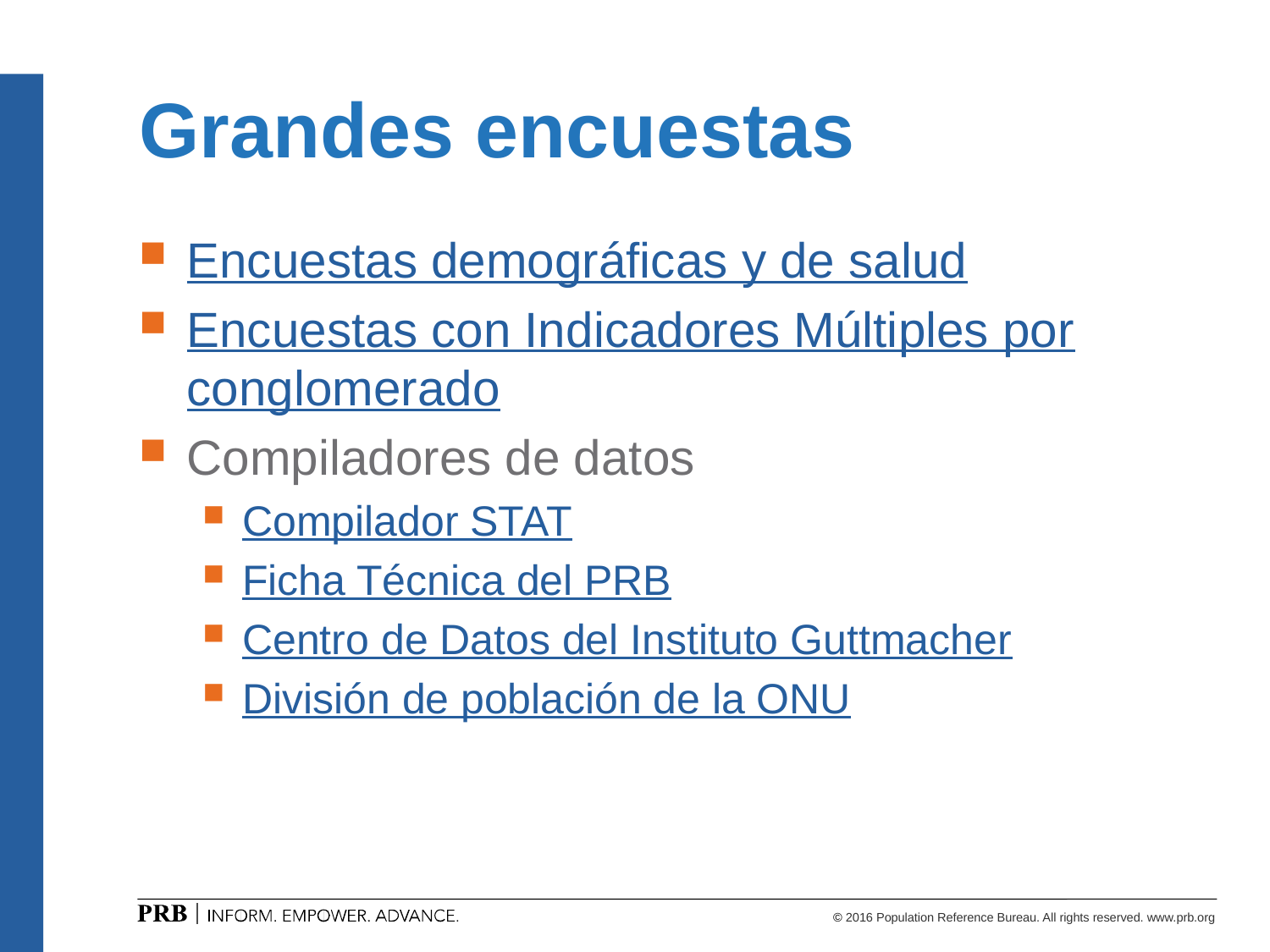

# Grandes encuestas
Encuestas demográficas y de salud
Encuestas con Indicadores Múltiples por conglomerado
Compiladores de datos
Compilador STAT
Ficha Técnica del PRB
Centro de Datos del Instituto Guttmacher
División de población de la ONU